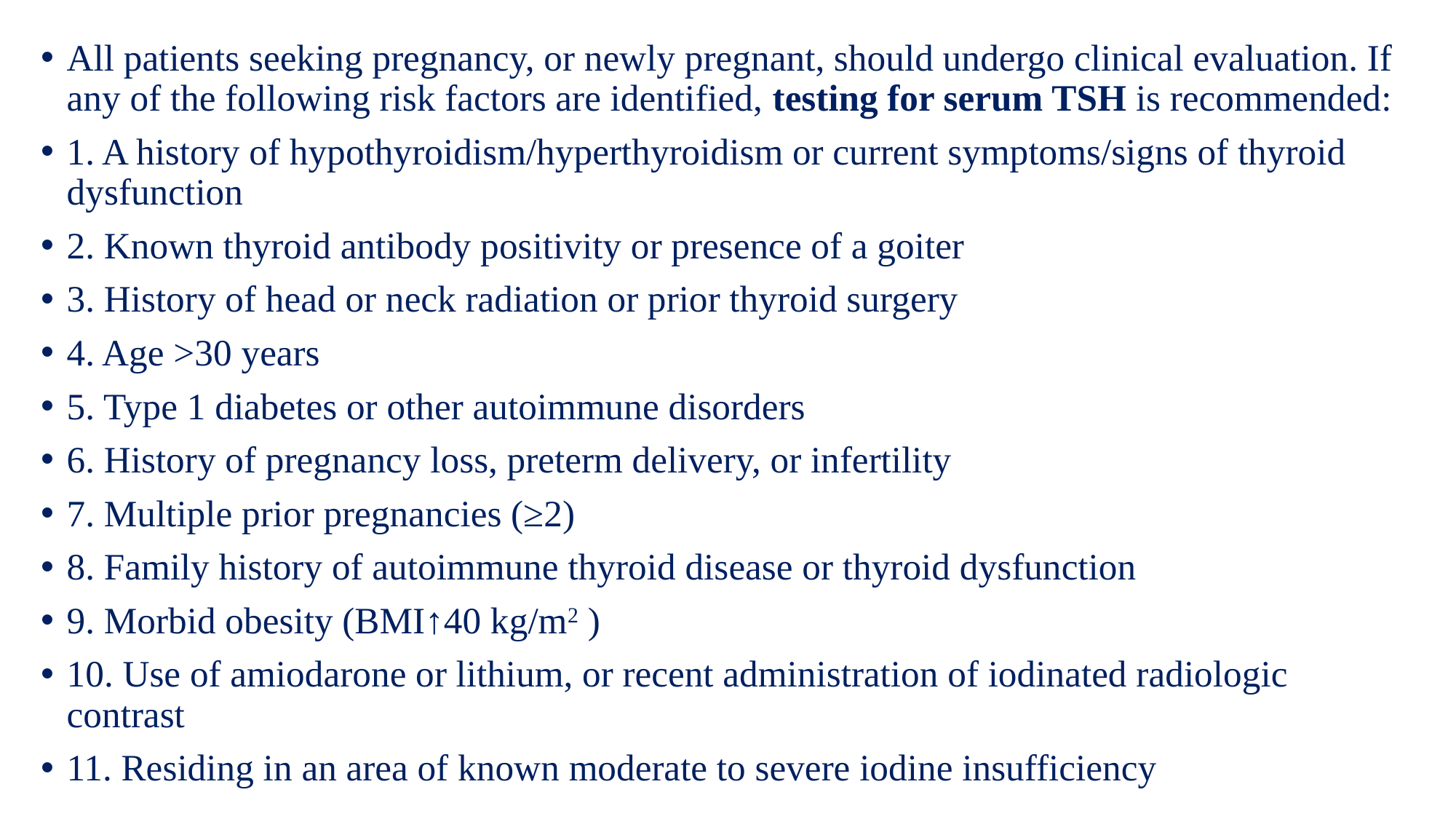

All patients seeking pregnancy, or newly pregnant, should undergo clinical evaluation. If any of the following risk factors are identified, testing for serum TSH is recommended:
1. A history of hypothyroidism/hyperthyroidism or current symptoms/signs of thyroid dysfunction
2. Known thyroid antibody positivity or presence of a goiter
3. History of head or neck radiation or prior thyroid surgery
4. Age >30 years
5. Type 1 diabetes or other autoimmune disorders
6. History of pregnancy loss, preterm delivery, or infertility
7. Multiple prior pregnancies (≥2)
8. Family history of autoimmune thyroid disease or thyroid dysfunction
9. Morbid obesity (BMI↑40 kg/m2 )
10. Use of amiodarone or lithium, or recent administration of iodinated radiologic contrast
11. Residing in an area of known moderate to severe iodine insufficiency